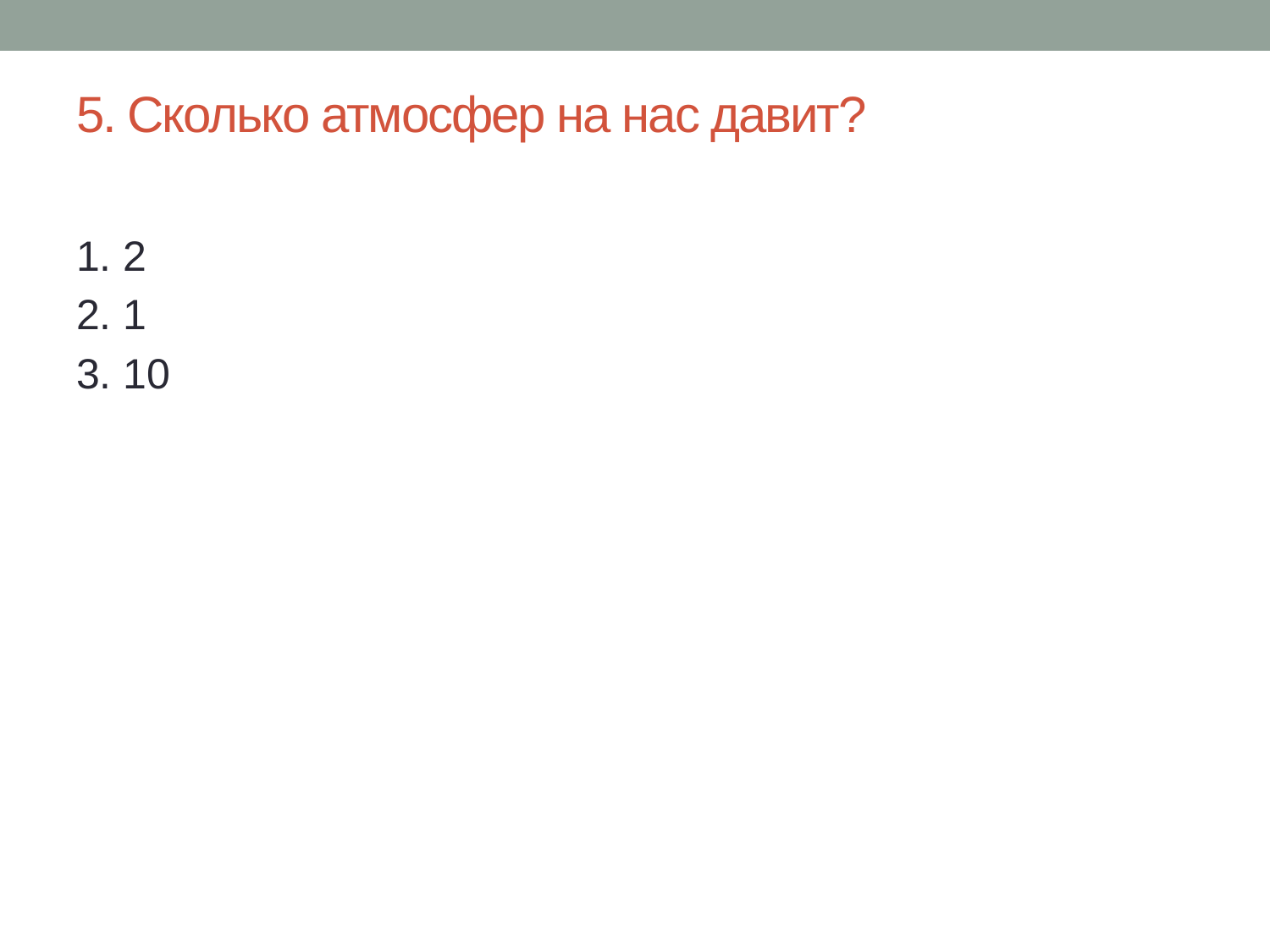

# 5. Сколько атмосфер на нас давит?
1. 2
2. 1
3. 10